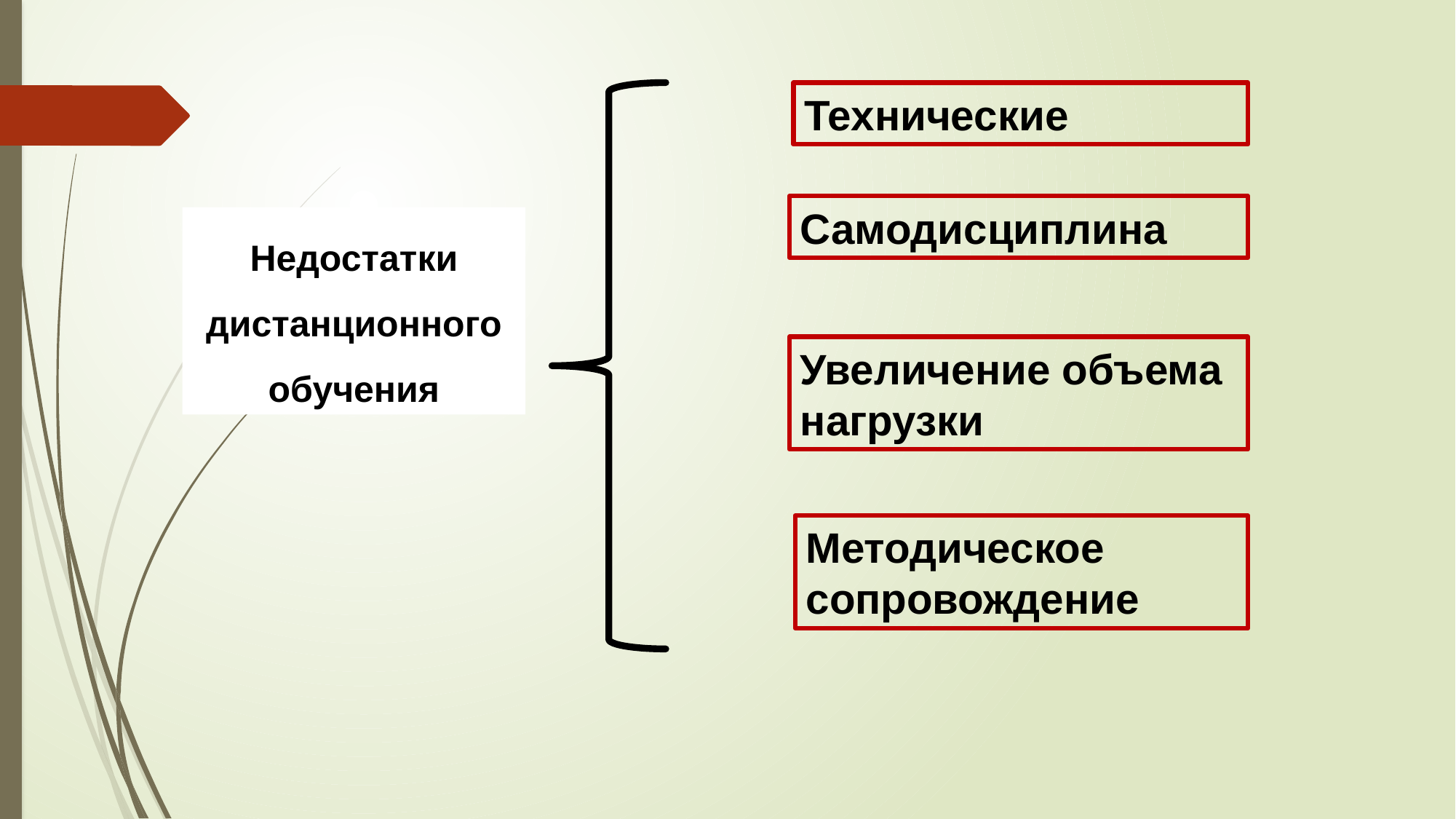

Технические
Самодисциплина
Недостатки дистанционного обучения
Увеличение объема нагрузки
Методическое сопровождение